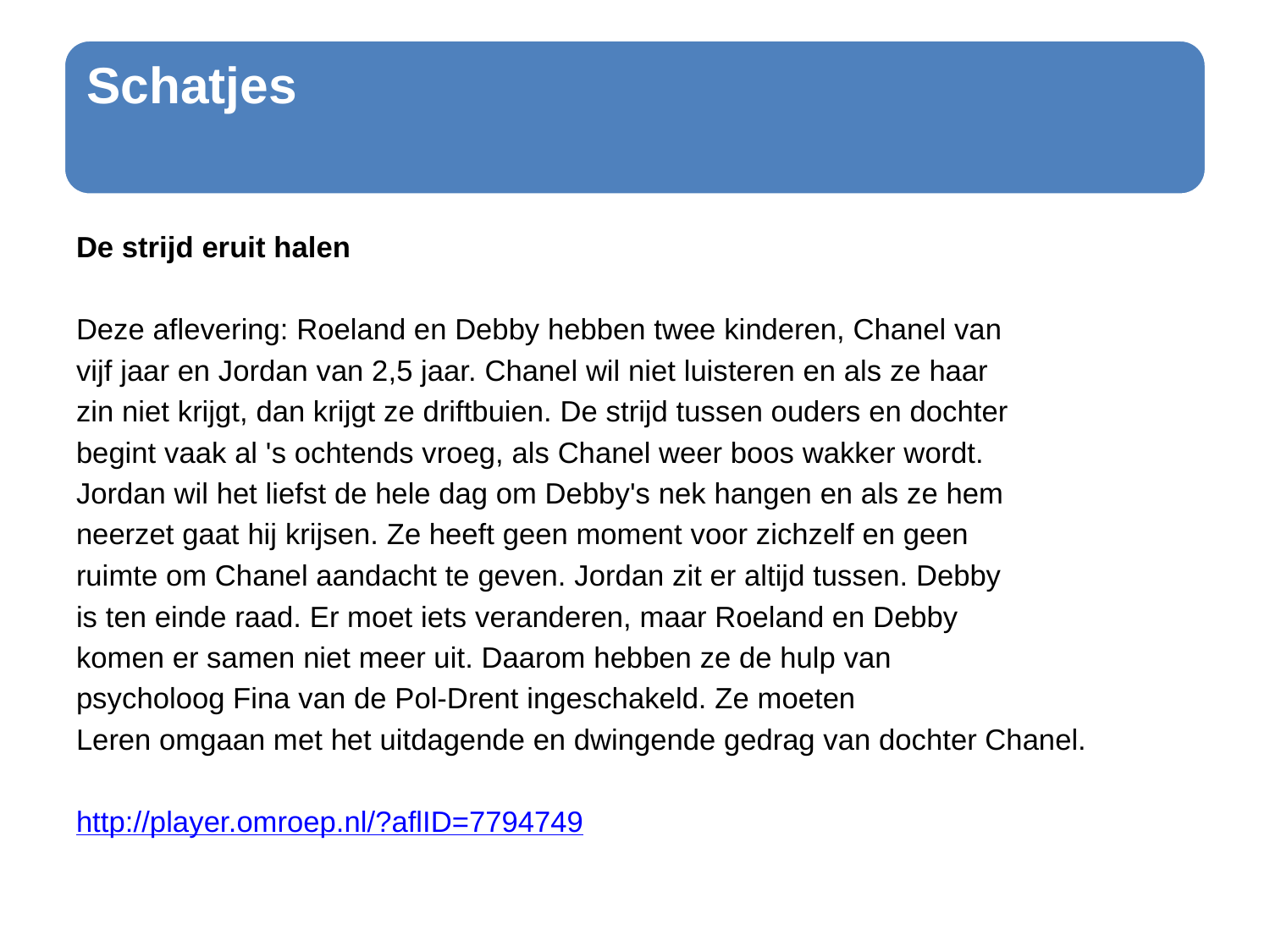

Schatjes
De strijd eruit halen

Deze aflevering: Roeland en Debby hebben twee kinderen, Chanel van
vijf jaar en Jordan van 2,5 jaar. Chanel wil niet luisteren en als ze haar
zin niet krijgt, dan krijgt ze driftbuien. De strijd tussen ouders en dochter
begint vaak al 's ochtends vroeg, als Chanel weer boos wakker wordt.
Jordan wil het liefst de hele dag om Debby's nek hangen en als ze hem
neerzet gaat hij krijsen. Ze heeft geen moment voor zichzelf en geen
ruimte om Chanel aandacht te geven. Jordan zit er altijd tussen. Debby
is ten einde raad. Er moet iets veranderen, maar Roeland en Debby
komen er samen niet meer uit. Daarom hebben ze de hulp van
psycholoog Fina van de Pol-Drent ingeschakeld. Ze moeten
Leren omgaan met het uitdagende en dwingende gedrag van dochter Chanel.

http://player.omroep.nl/?aflID=7794749